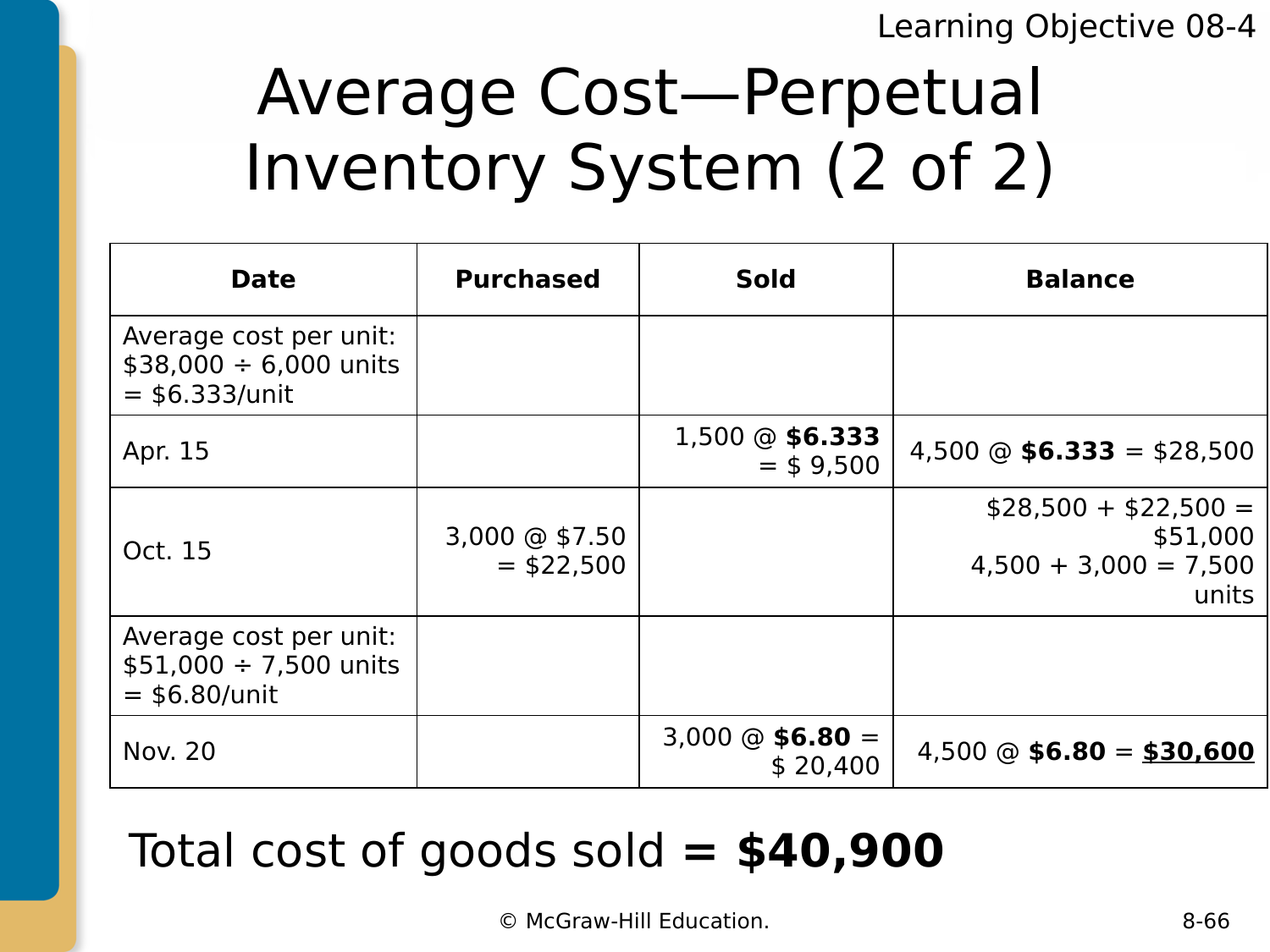

Learning Objective 08-4
# Average Cost—Perpetual Inventory System (2 of 2)
| Date | Purchased | Sold | Balance |
| --- | --- | --- | --- |
| Average cost per unit: $38,000 ÷ 6,000 units = $6.333/unit |  |  |  |
| Apr. 15 |  | 1,500 @ $6.333 = $ 9,500 | 4,500 @ $6.333 = $28,500 |
| Oct. 15 | 3,000 @ $7.50 = $22,500 |  | $28,500 + $22,500 = $51,000 4,500 + 3,000 = 7,500 units |
| Average cost per unit: $51,000 ÷ 7,500 units = $6.80/unit |  |  |  |
| Nov. 20 |  | 3,000 @ $6.80 = $ 20,400 | 4,500 @ $6.80 = $30,600 |
Total cost of goods sold = $40,900